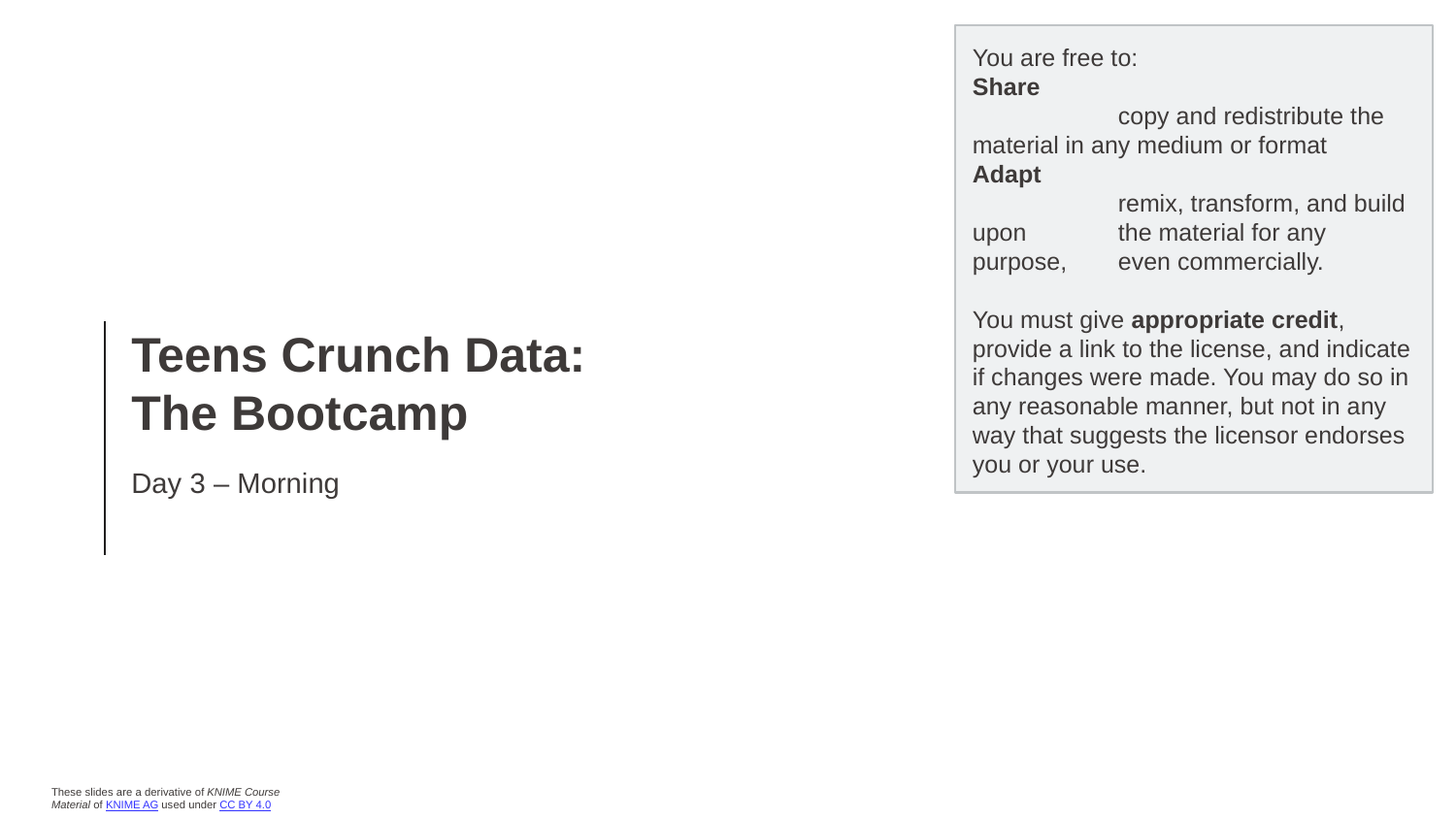

# Teens Crunch Data: The Bootcamp
Day 3 – Morning